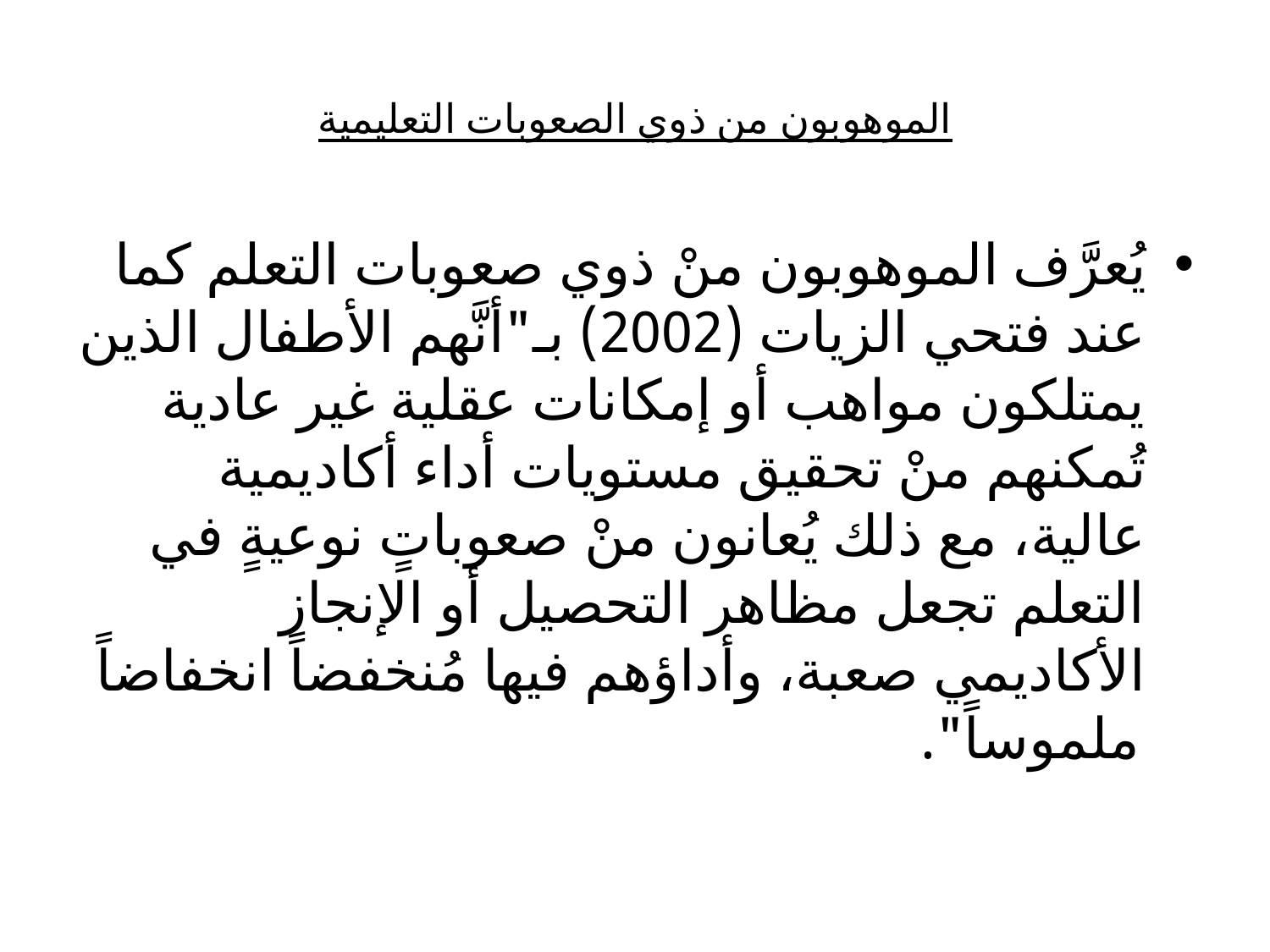

# الموهوبون من ذوي الصعوبات التعليمية
يُعرَّف الموهوبون منْ ذوي صعوبات التعلم كما عند فتحي الزيات (2002) بـ"أنَّهم الأطفال الذين يمتلكون مواهب أو إمكانات عقلية غير عادية تُمكنهم منْ تحقيق مستويات أداء أكاديمية عالية، مع ذلك يُعانون منْ صعوباتٍ نوعيةٍ في التعلم تجعل مظاهر التحصيل أو الإنجاز الأكاديمي صعبة، وأداؤهم فيها مُنخفضاً انخفاضاً ملموساً".